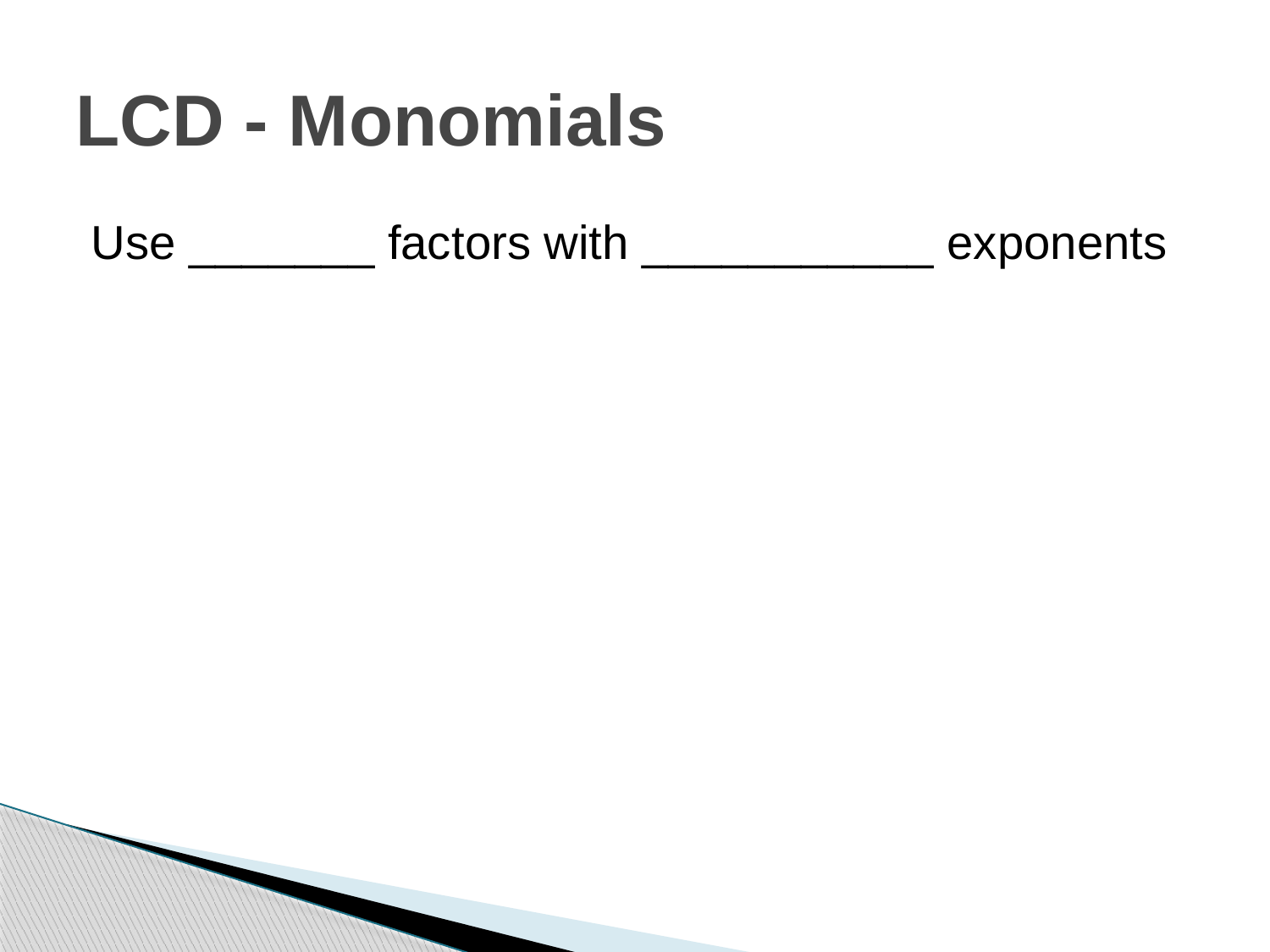

# LCD - Monomials
Use _______ factors with ___________ exponents